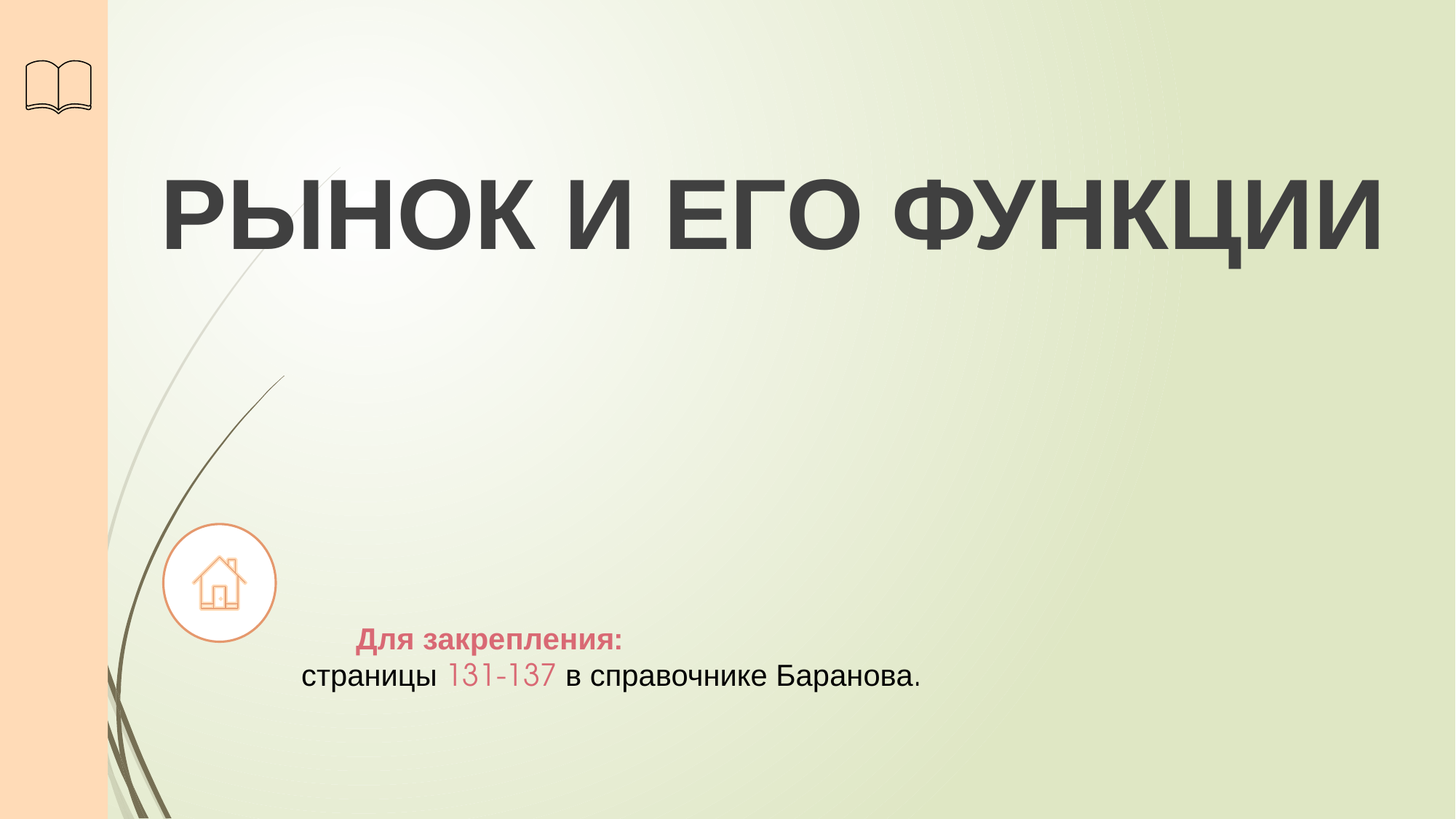

# РЫНОК И ЕГО ФУНКЦИИ

		Для закрепления:
страницы 131-137 в справочнике Баранова.